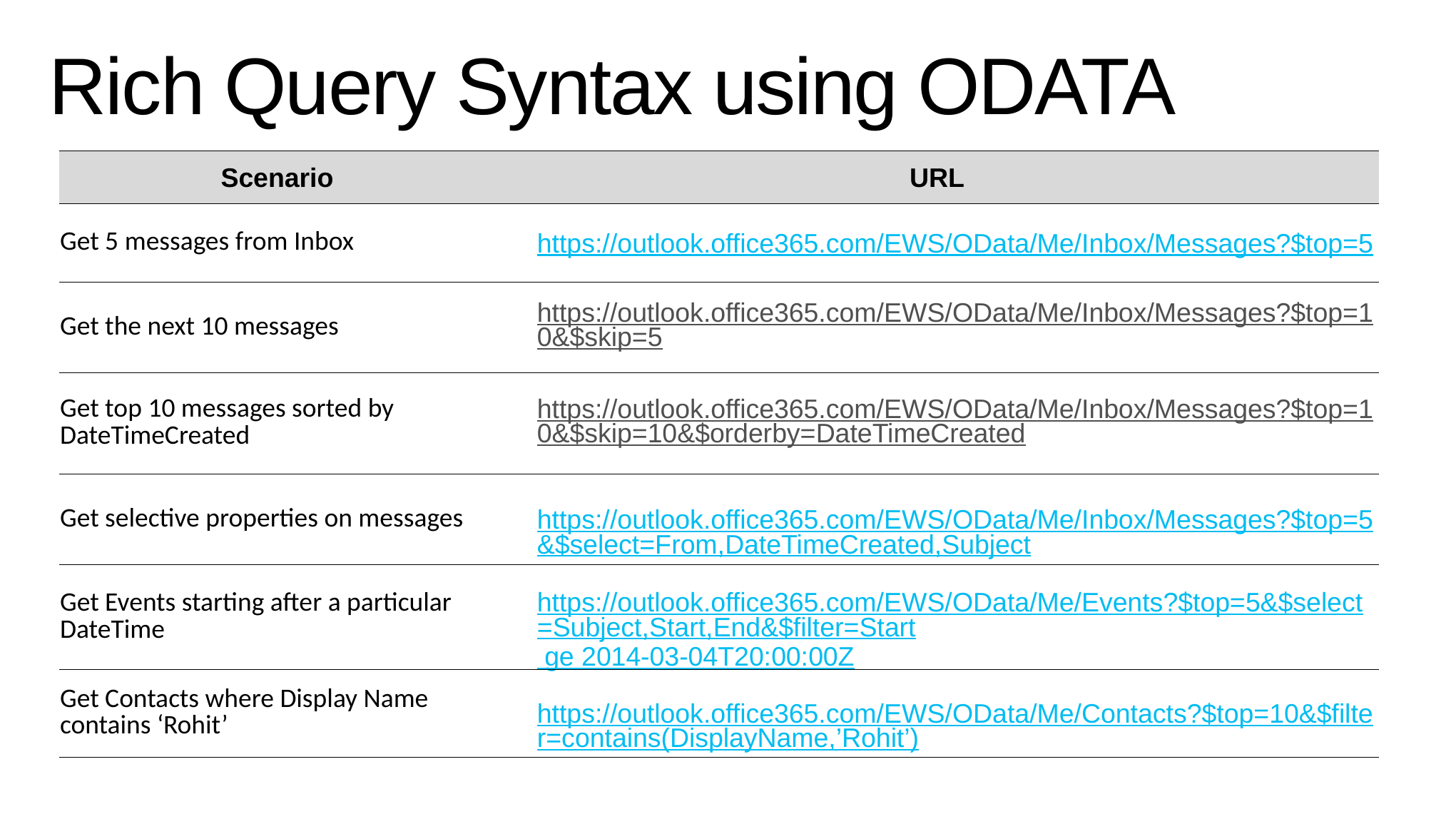

# Rich Query Syntax using ODATA
| Scenario | URL |
| --- | --- |
| Get 5 messages from Inbox | https://outlook.office365.com/EWS/OData/Me/Inbox/Messages?$top=5 |
| Get the next 10 messages | https://outlook.office365.com/EWS/OData/Me/Inbox/Messages?$top=10&$skip=5 |
| Get top 10 messages sorted by DateTimeCreated | https://outlook.office365.com/EWS/OData/Me/Inbox/Messages?$top=10&$skip=10&$orderby=DateTimeCreated |
| Get selective properties on messages | https://outlook.office365.com/EWS/OData/Me/Inbox/Messages?$top=5&$select=From,DateTimeCreated,Subject |
| Get Events starting after a particular DateTime | https://outlook.office365.com/EWS/OData/Me/Events?$top=5&$select=Subject,Start,End&$filter=Start ge 2014-03-04T20:00:00Z |
| Get Contacts where Display Name contains ‘Rohit’ | https://outlook.office365.com/EWS/OData/Me/Contacts?$top=10&$filter=contains(DisplayName,’Rohit’) |